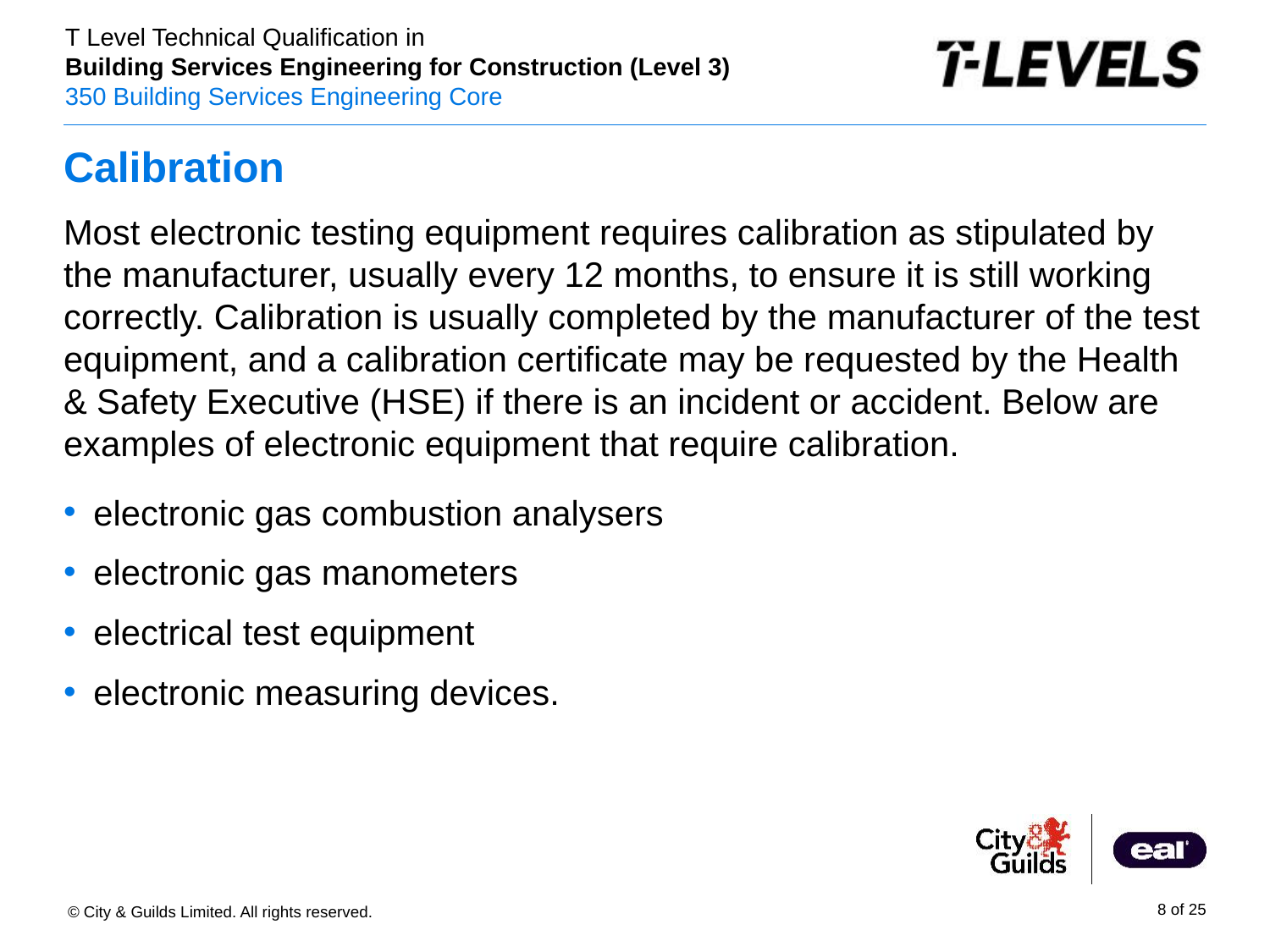

# Calibration
Most electronic testing equipment requires calibration as stipulated by the manufacturer, usually every 12 months, to ensure it is still working correctly. Calibration is usually completed by the manufacturer of the test equipment, and a calibration certificate may be requested by the Health & Safety Executive (HSE) if there is an incident or accident. Below are examples of electronic equipment that require calibration.
electronic gas combustion analysers
electronic gas manometers
electrical test equipment
electronic measuring devices.